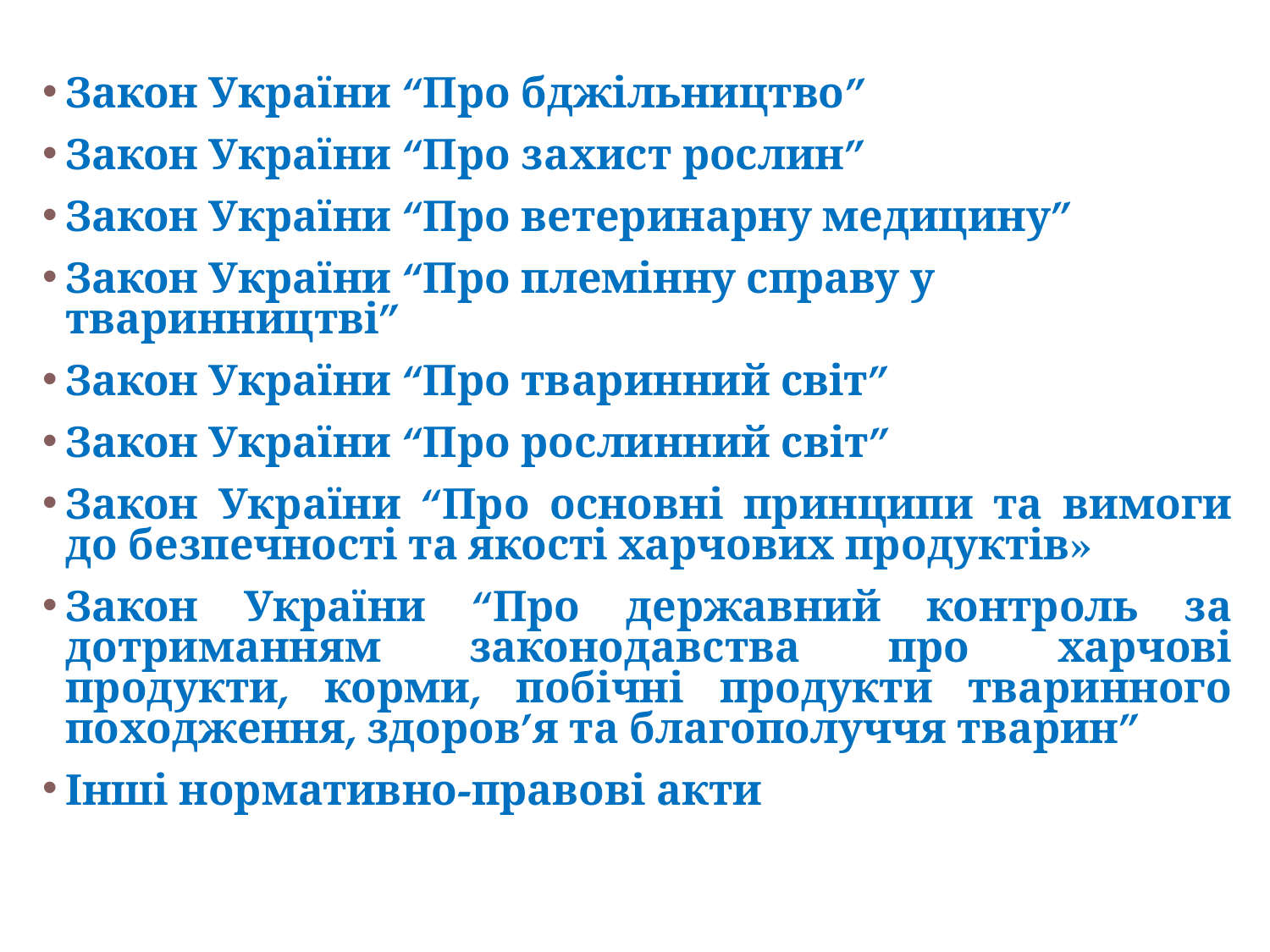

Закон України “Про бджільництво”
Закон України “Про захист рослин”
Закон України “Про ветеринарну медицину”
Закон України “Про племінну справу у тваринництві”
Закон України “Про тваринний світ”
Закон України “Про рослинний світ”
Закон України “Про основні принципи та вимоги до безпечності та якості харчових продуктів»
Закон України “Про державний контроль за дотриманням законодавства про харчові продукти, корми, побічні продукти тваринного походження, здоров’я та благополуччя тварин”
Інші нормативно-правові акти